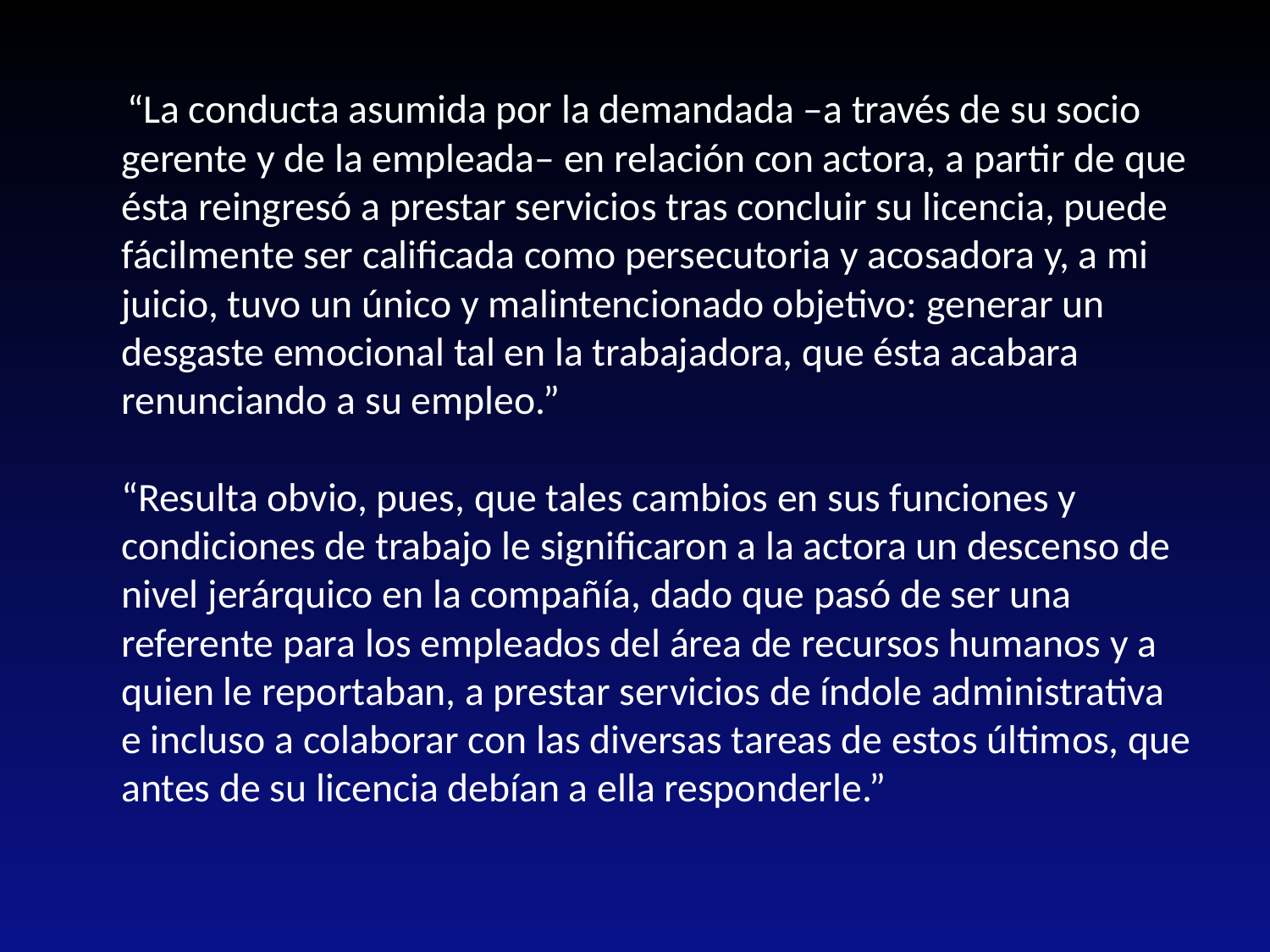

“La conducta asumida por la demandada –a través de su socio gerente y de la empleada– en relación con actora, a partir de que ésta reingresó a prestar servicios tras concluir su licencia, puede fácilmente ser calificada como persecutoria y acosadora y, a mi juicio, tuvo un único y malintencionado objetivo: generar un desgaste emocional tal en la trabajadora, que ésta acabara renunciando a su empleo.”
“Resulta obvio, pues, que tales cambios en sus funciones y condiciones de trabajo le significaron a la actora un descenso de nivel jerárquico en la compañía, dado que pasó de ser una referente para los empleados del área de recursos humanos y a quien le reportaban, a prestar servicios de índole administrativa e incluso a colaborar con las diversas tareas de estos últimos, que antes de su licencia debían a ella responderle.”